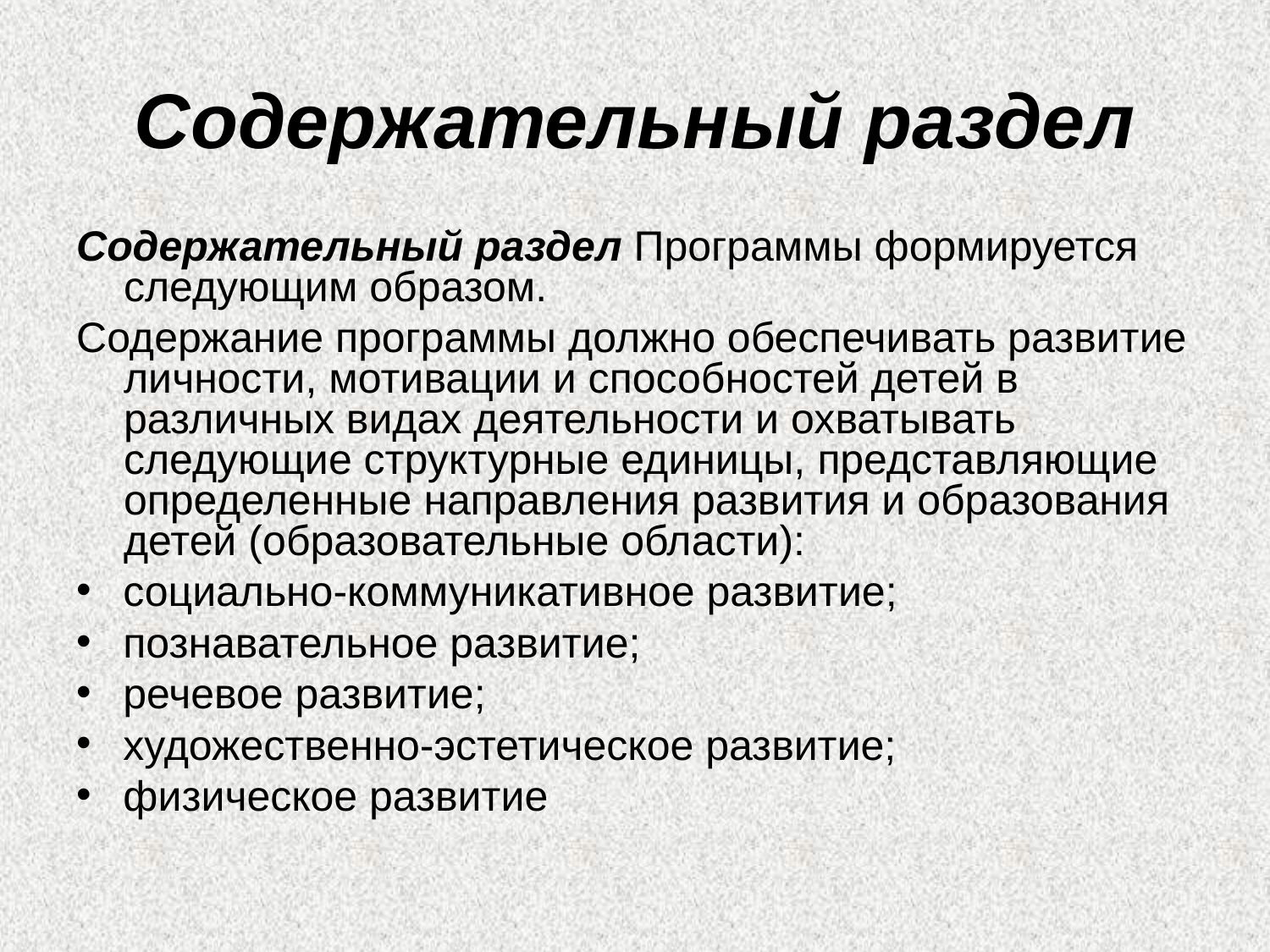

Содержательный раздел
Содержательный раздел Программы формируется следующим образом.
Содержание программы должно обеспечивать развитие личности, мотивации и способностей детей в различных видах деятельности и охватывать следующие структурные единицы, представляющие определенные направления развития и образования детей (образовательные области):
социально-коммуникативное развитие;
познавательное развитие;
речевое развитие;
художественно-эстетическое развитие;
физическое развитие